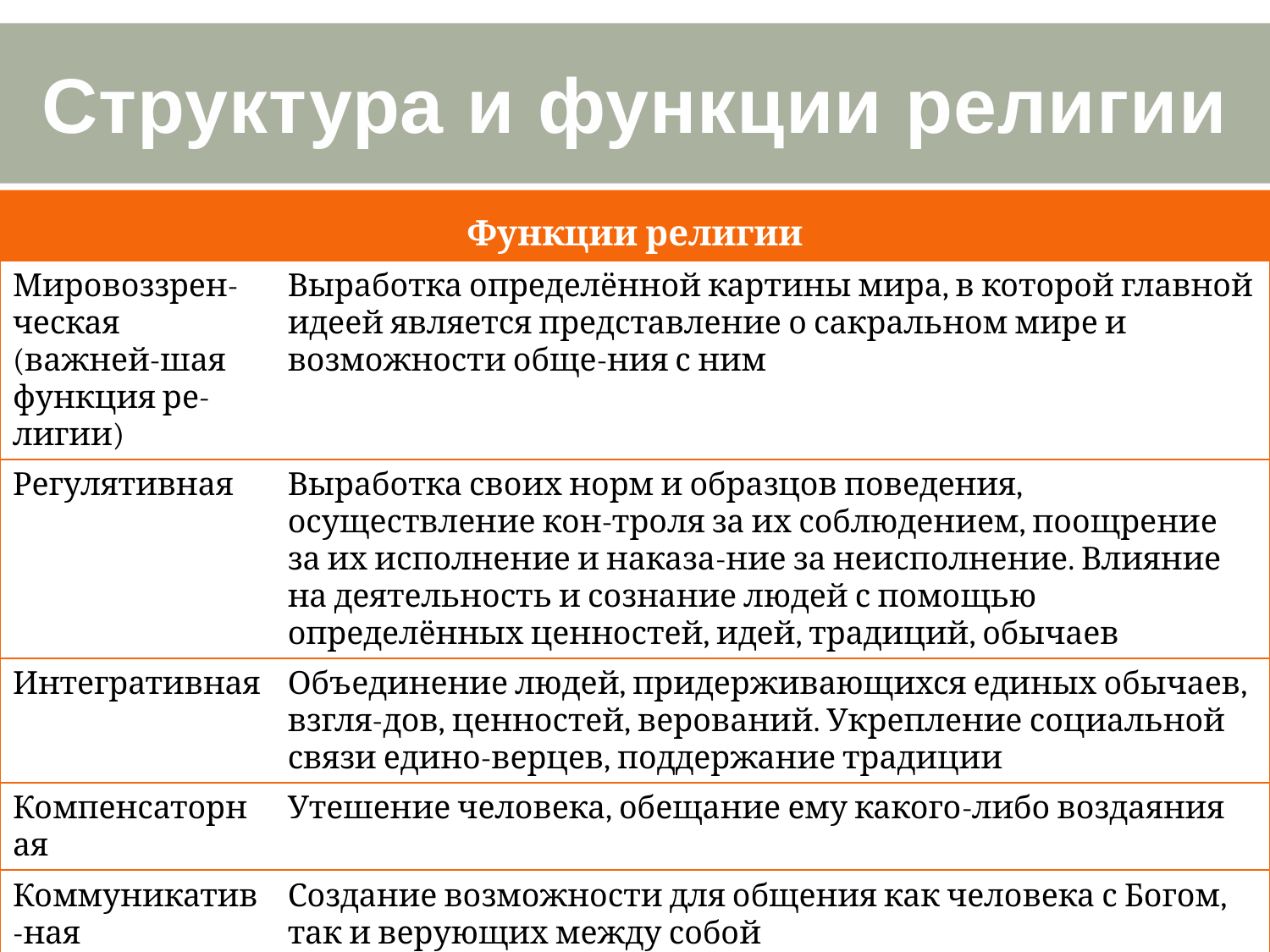

# Структура и функции религии
| Функции религии |  |
| --- | --- |
| Мировоззрен-ческая (важней-шая функция ре-лигии) | Выработка определённой картины мира, в которой главной идеей является представление о сакральном мире и возможности обще-ния с ним |
| Регулятивная | Выработка своих норм и образцов поведения, осуществление кон-троля за их соблюдением, поощрение за их исполнение и наказа-ние за неисполнение. Влияние на деятельность и сознание людей с помощью определённых ценностей, идей, традиций, обычаев |
| Интегративная | Объединение людей, придерживающихся единых обычаев, взгля-дов, ценностей, верований. Укрепление социальной связи едино-верцев, поддержание традиции |
| Компенсаторная | Утешение человека, обещание ему какого-либо воздаяния |
| Коммуникатив-ная | Создание возможности для общения как человека с Богом, так и верующих между собой |
| Культуротвор-ческая | Накопление и передача социокультурного и религиозного опыта от одного поколения к другому |